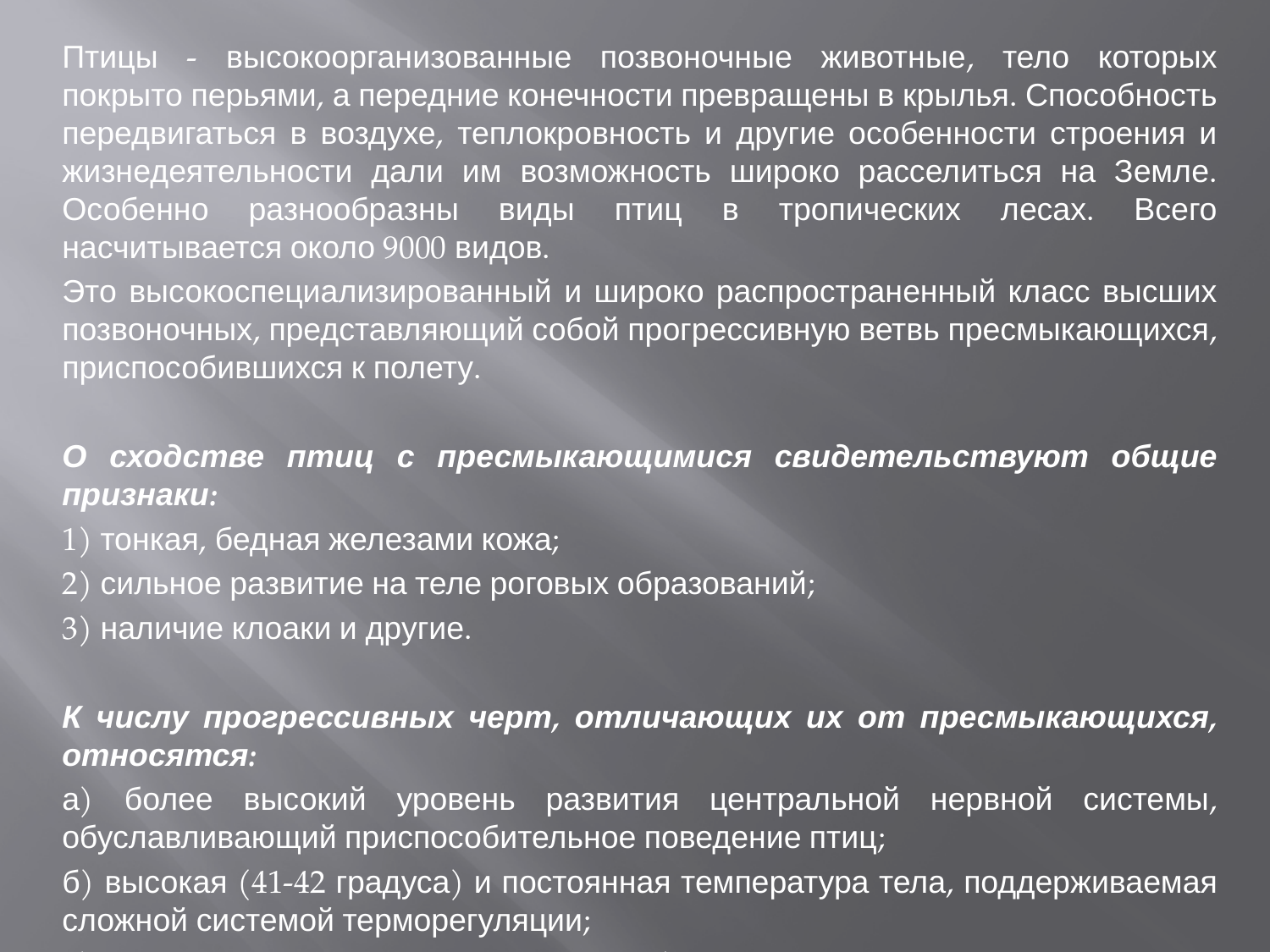

Птицы - высокоорганизованные позвоночные животные, тело которых покрыто перьями, а передние конечности превращены в крылья. Способность передвигаться в воздухе, теплокровность и другие особенности строения и жизнедеятельности дали им возможность широко расселиться на Земле. Особенно разнообразны виды птиц в тропических лесах. Всего насчитывается около 9000 видов.
Это высокоспециализированный и широко распространенный класс высших позвоночных, представляющий собой прогрессивную ветвь пресмыкающихся, приспособившихся к полету.

О сходстве птиц с пресмыкающимися свидетельствуют общие признаки:
1) тонкая, бедная железами кожа;
2) сильное развитие на теле роговых образований;
3) наличие клоаки и другие.

К числу прогрессивных черт, отличающих их от пресмыкающихся, относятся:
а) более высокий уровень развития центральной нервной системы, обуславливающий приспособительное поведение птиц;
б) высокая (41-42 градуса) и постоянная температура тела, поддерживаемая сложной системой терморегуляции;
в) совершенные органы размножения (гнездостроение, насиживание яиц и выкармливание птенцов).